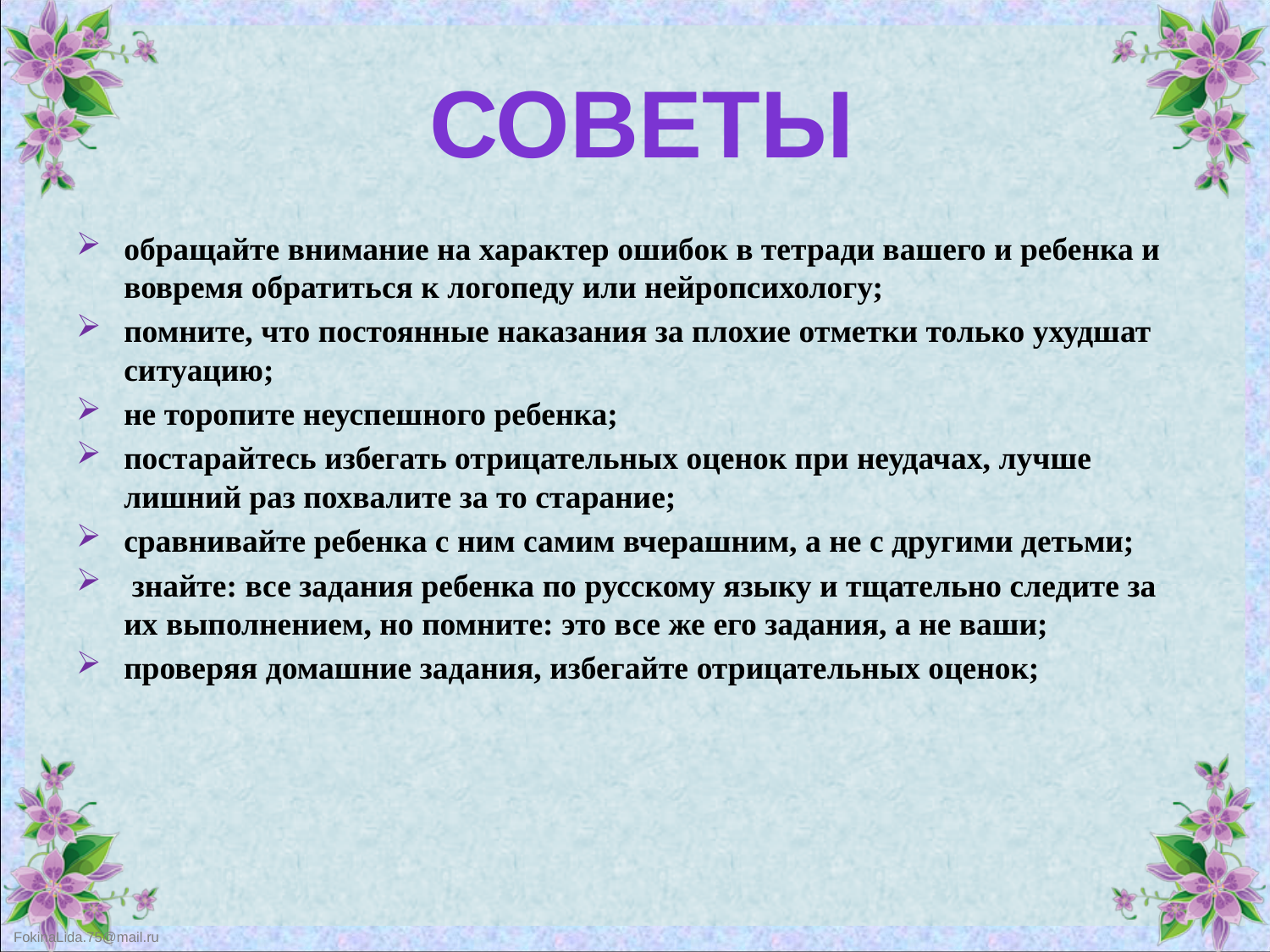

#
СОВЕТЫ
обращайте внимание на характер ошибок в тетради вашего и ребенка и вовремя обратиться к логопеду или нейропсихологу;
помните, что постоянные наказания за плохие отметки только ухудшат ситуацию;
не торопите неуспешного ребенка;
постарайтесь избегать отрицательных оценок при неудачах, лучше лишний раз похвалите за то старание;
сравнивайте ребенка с ним самим вчерашним, а не с другими детьми;
 знайте: все задания ребенка по русскому языку и тщательно следите за их выполнением, но помните: это все же его задания, а не ваши;
проверяя домашние задания, избегайте отрицательных оценок;